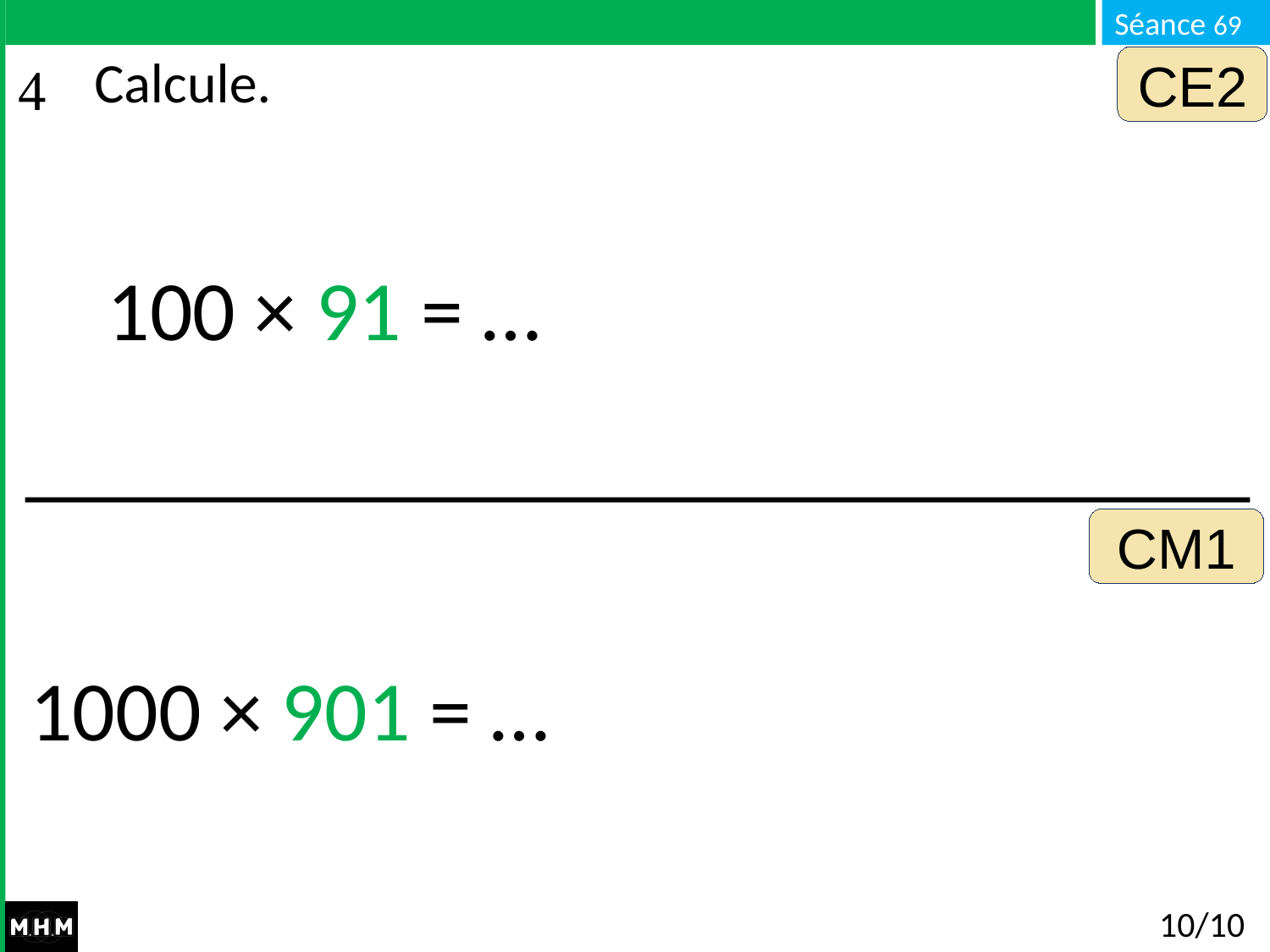

CE2
# Calcule.
100 × 91 = …

CM1
1000 × 901 = …
10/10